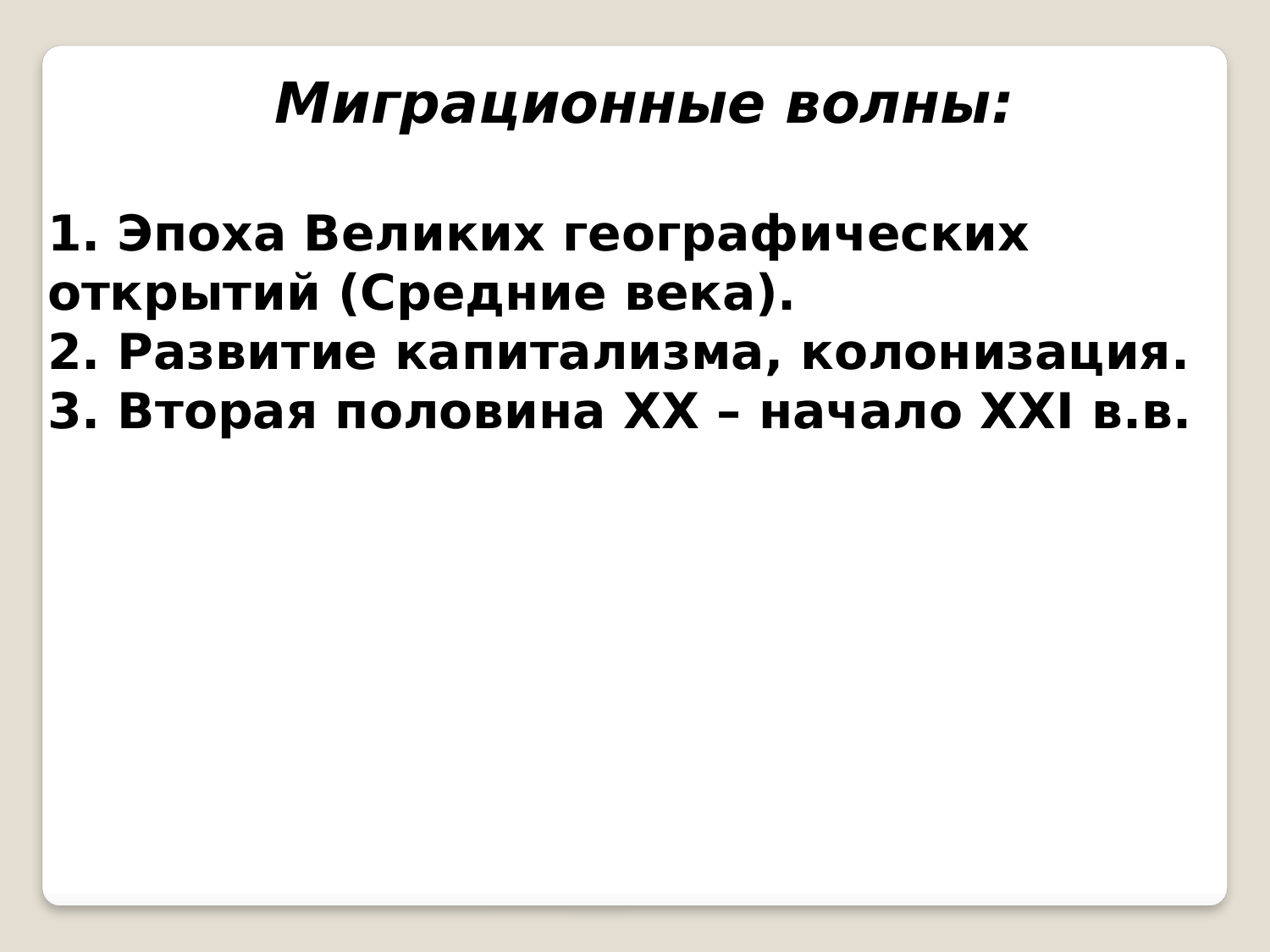

Миграционные волны:

1. Эпоха Великих географических открытий (Средние века).
2. Развитие капитализма, колонизация.
3. Вторая половина XX – начало XXI в.в.